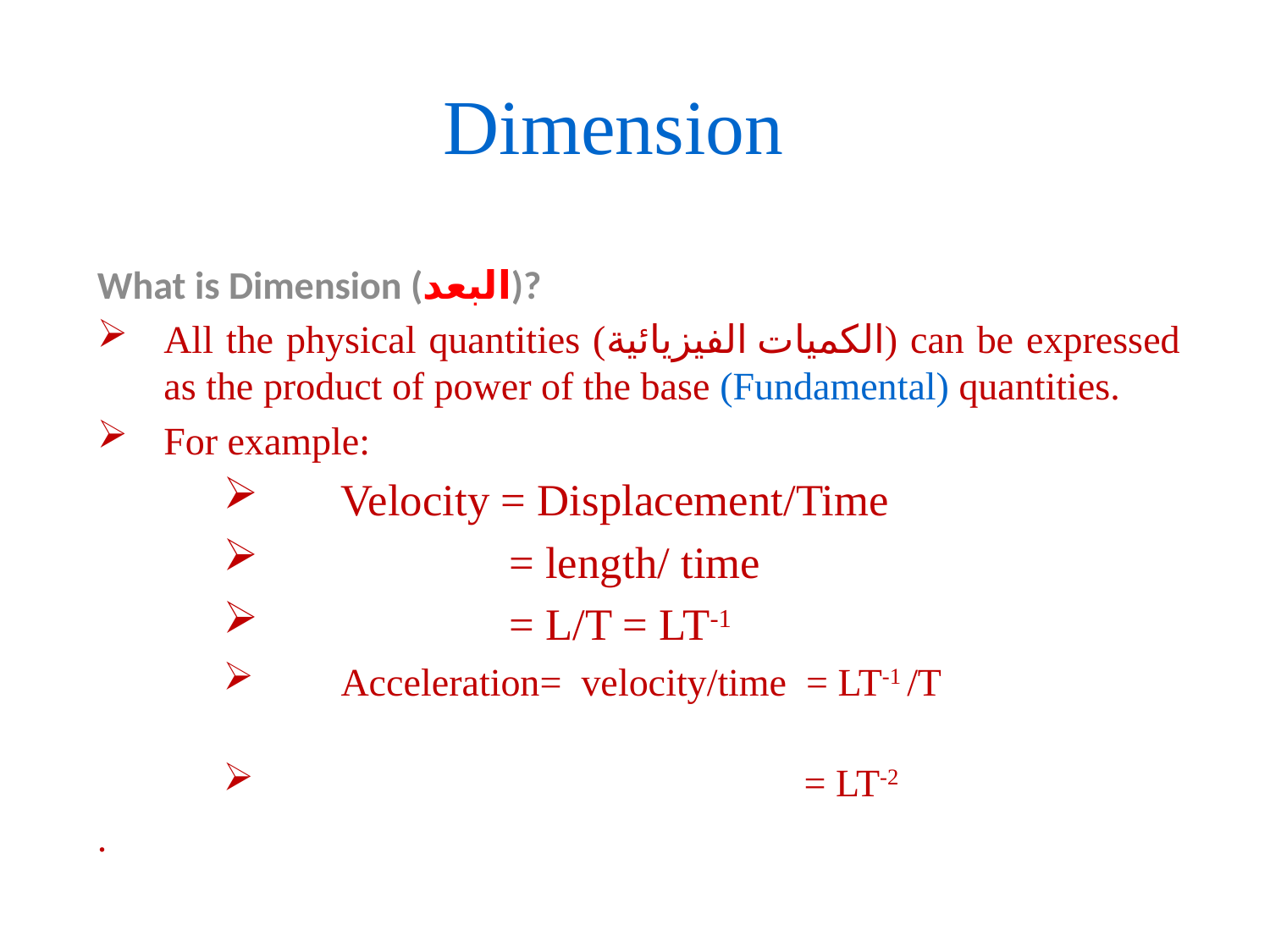

# Dimension
What is Dimension (البعد)?
All the physical quantities (الكميات الفيزيائية) can be expressed as the product of power of the base (Fundamental) quantities.
For example:
Velocity = Displacement/Time
               = length/ time
               = L/T = LT-1
Acceleration=  velocity/time  = LT-1 /T

                                                = LT-2
.